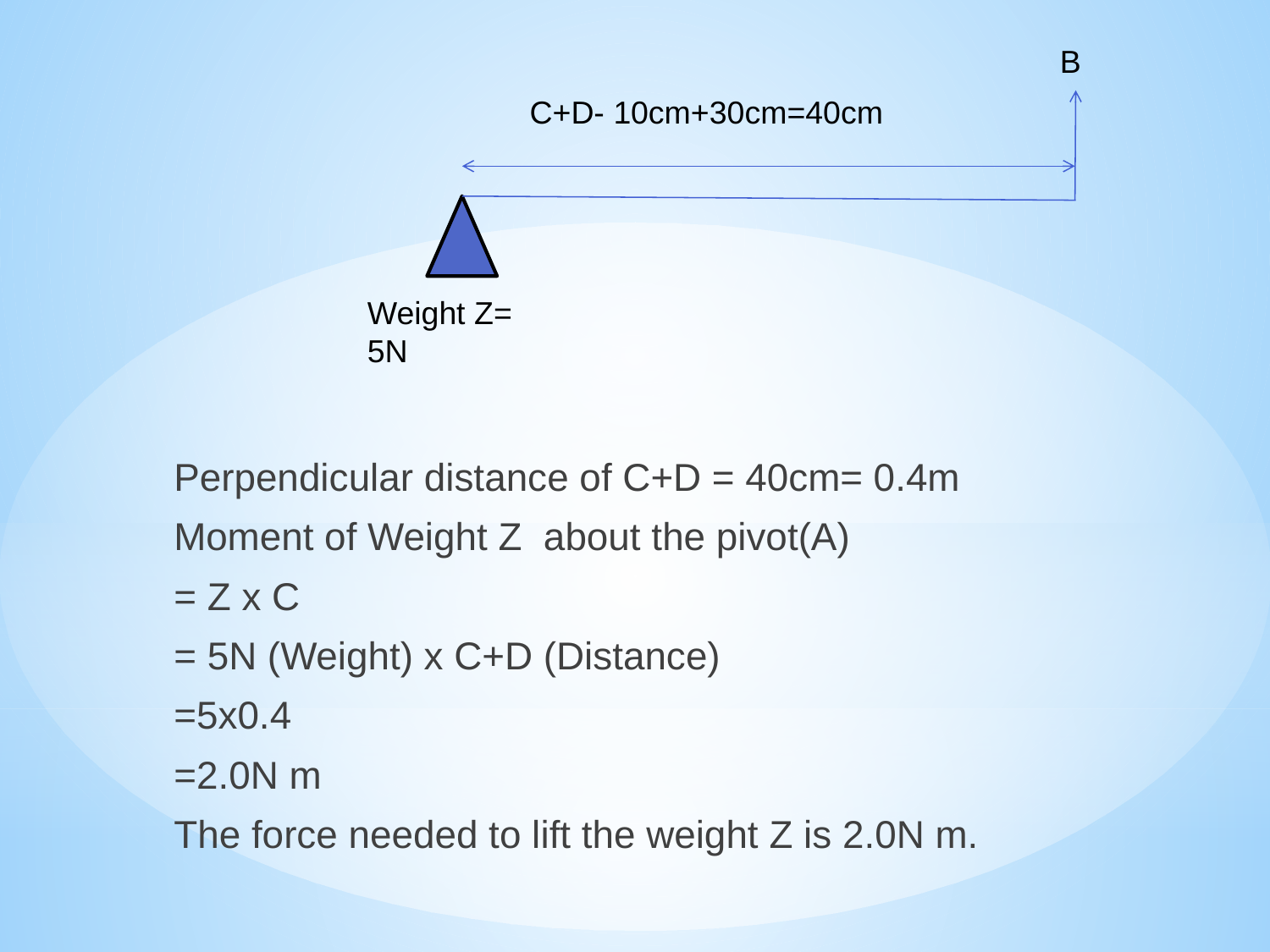

B
       C+D- 10cm+30cm=40cm

Weight Z= 5N
Perpendicular distance of C+D = 40cm= 0.4m
Moment of Weight Z  about the pivot(A)
= Z x C
= 5N (Weight) x C+D (Distance)
=5x0.4
=2.0N m
The force needed to lift the weight Z is 2.0N m.